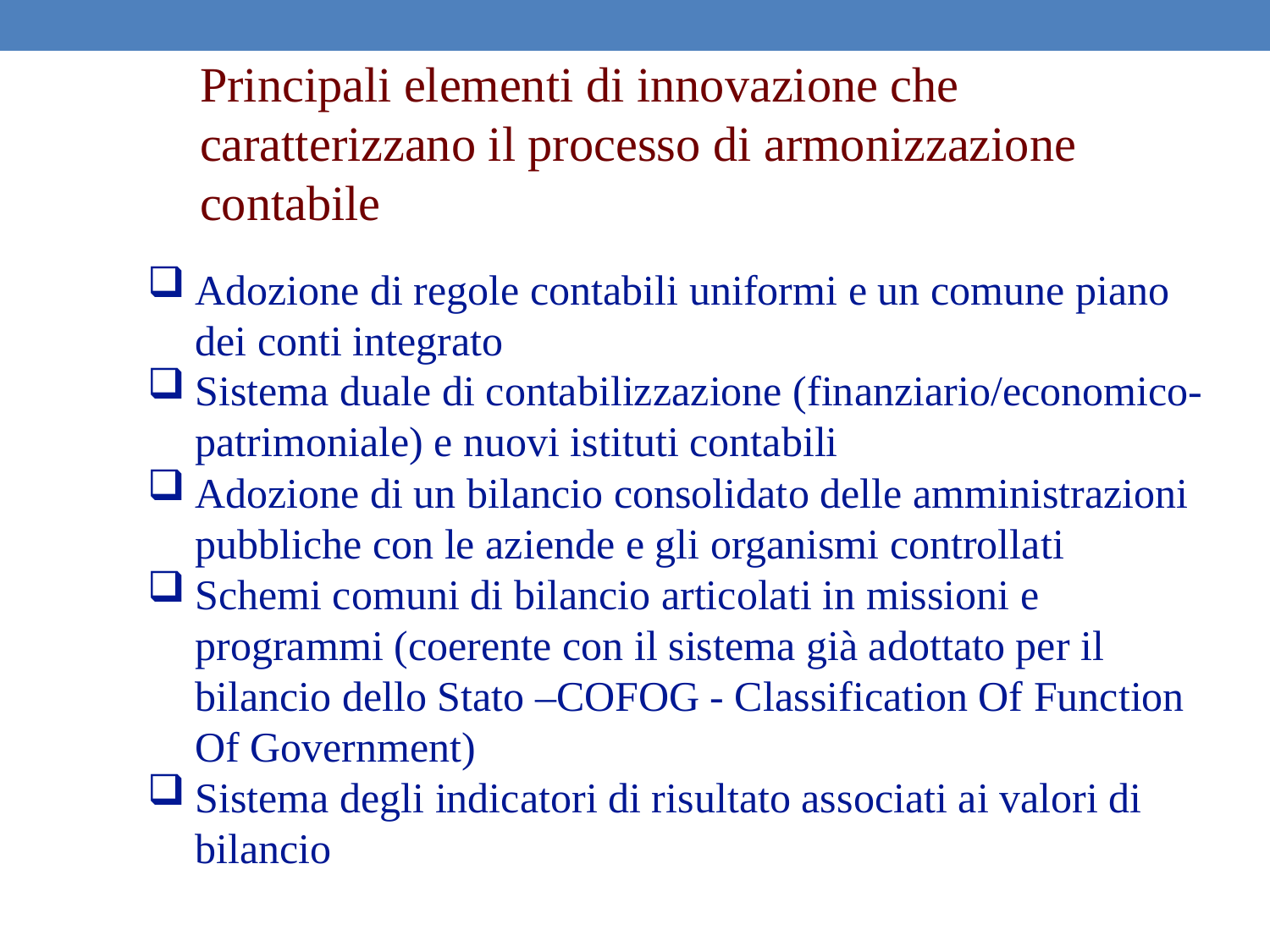

Principali elementi di innovazione che caratterizzano il processo di armonizzazione contabile
Adozione di regole contabili uniformi e un comune piano dei conti integrato
Sistema duale di contabilizzazione (finanziario/economico-patrimoniale) e nuovi istituti contabili
Adozione di un bilancio consolidato delle amministrazioni pubbliche con le aziende e gli organismi controllati
Schemi comuni di bilancio articolati in missioni e programmi (coerente con il sistema già adottato per il bilancio dello Stato –COFOG - Classification Of Function Of Government)
Sistema degli indicatori di risultato associati ai valori di bilancio